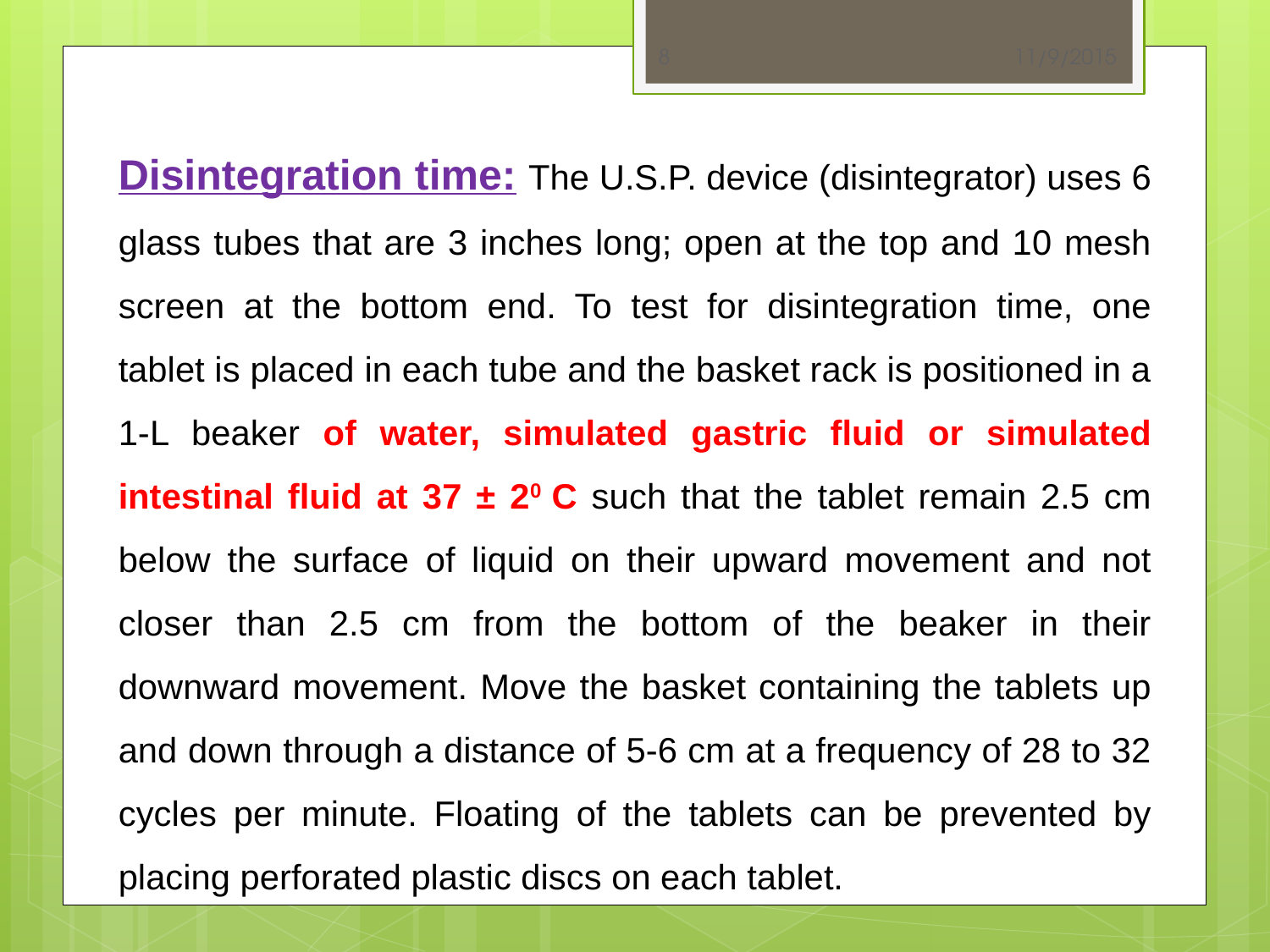

8
11/9/2015
Disintegration time: The U.S.P. device (disintegrator) uses 6 glass tubes that are 3 inches long; open at the top and 10 mesh screen at the bottom end. To test for disintegration time, one tablet is placed in each tube and the basket rack is positioned in a 1-L beaker of water, simulated gastric fluid or simulated intestinal fluid at 37 ± 20 C such that the tablet remain 2.5 cm below the surface of liquid on their upward movement and not closer than 2.5 cm from the bottom of the beaker in their downward movement. Move the basket containing the tablets up and down through a distance of 5-6 cm at a frequency of 28 to 32 cycles per minute. Floating of the tablets can be prevented by placing perforated plastic discs on each tablet.